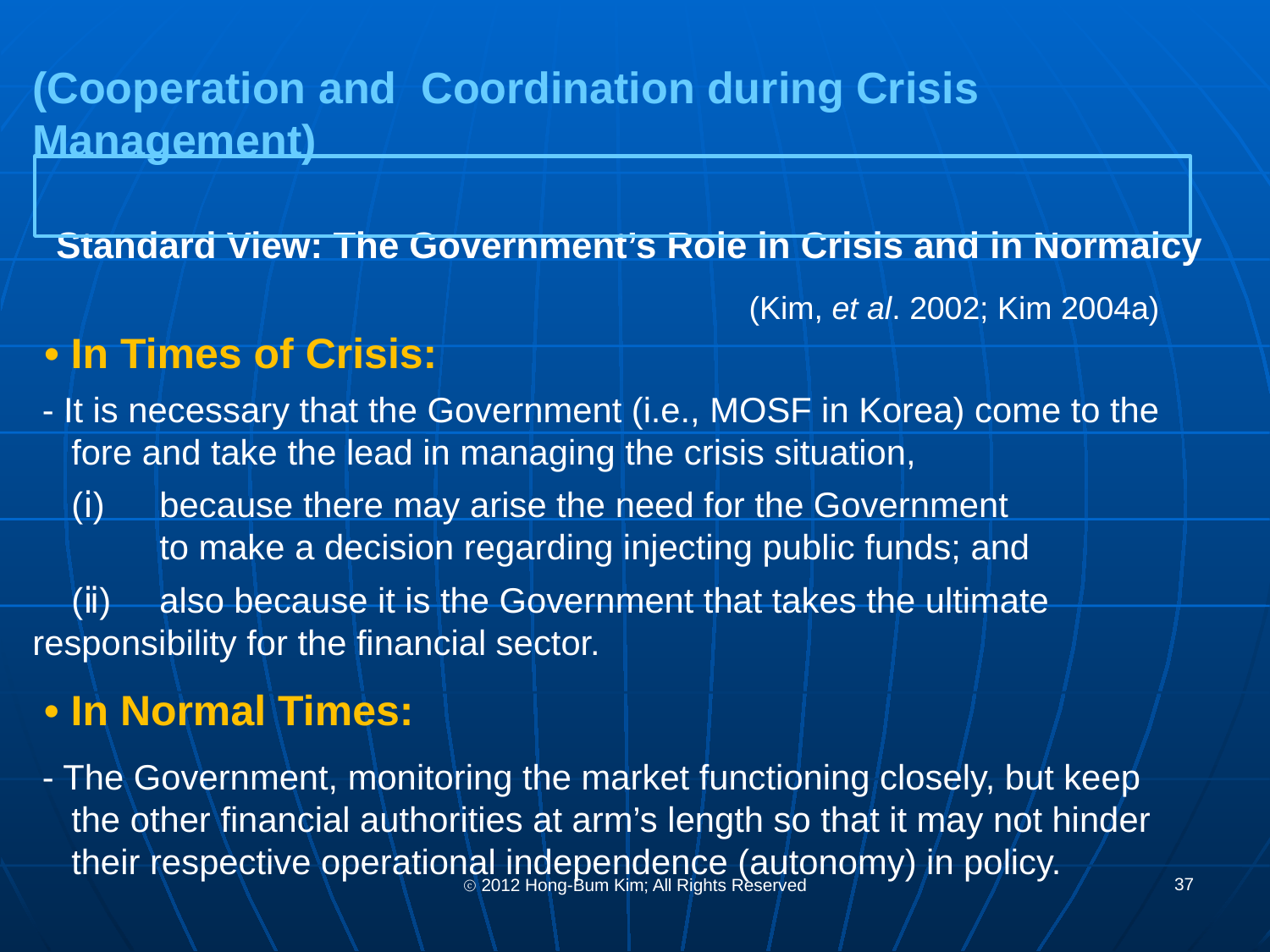

(Cooperation and  Coordination during Crisis Management)

  Standard View: The Government’s Role in Crisis and in Normalcy

					           (Kim, et al. 2002; Kim 2004a)
 • In Times of Crisis:

 - It is necessary that the Government (i.e., MOSF in Korea) come to the
    fore and take the lead in managing the crisis situation,

    (ⅰ)	because there may arise the need for the Government
	to make a decision regarding injecting public funds; and

    (ⅱ)	also because it is the Government that takes the ultimate 	responsibility for the financial sector.

 • In Normal Times:

 - The Government, monitoring the market functioning closely, but keep
    the other financial authorities at arm’s length so that it may not hinder
    their respective operational independence (autonomy) in policy.

37
ⓒ 2012 Hong-Bum Kim; All Rights Reserved